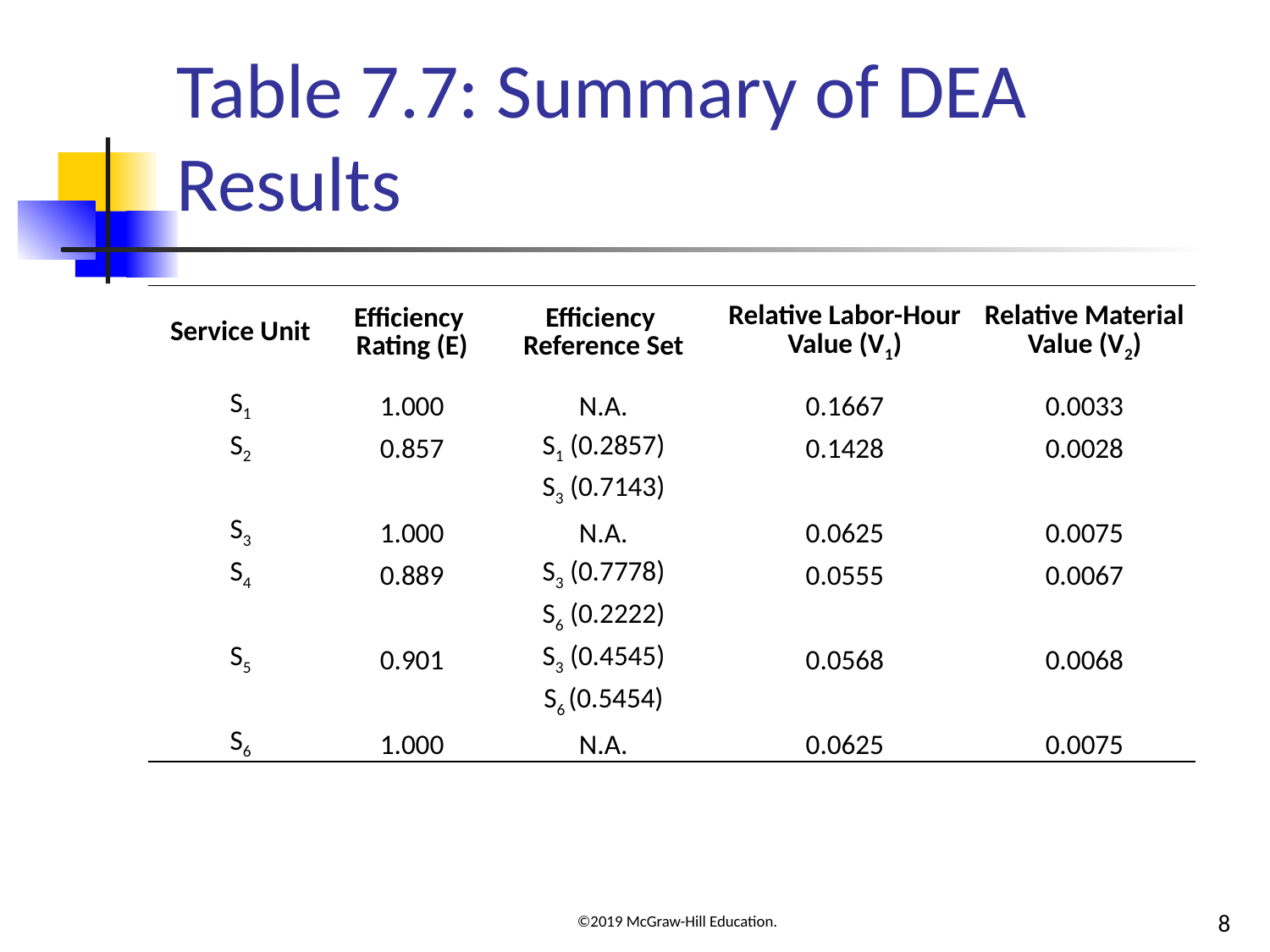

# Table 7.7: Summary of DEA Results
| Service Unit | Efficiency Rating (E) | Efficiency Reference Set | Relative Labor-Hour Value (V1) | Relative Material Value (V2) |
| --- | --- | --- | --- | --- |
| S1 | 1.000 | N.A. | 0.1667 | 0.0033 |
| S2 | 0.857 | S1 (0.2857) | 0.1428 | 0.0028 |
| Blank | Blank | S3 (0.7143) | Blank | Blank |
| S3 | 1.000 | N.A. | 0.0625 | 0.0075 |
| S4 | 0.889 | S3 (0.7778) | 0.0555 | 0.0067 |
| Blank | Blank | S6 (0.2222) | Blank | Blank |
| S5 | 0.901 | S3 (0.4545) | 0.0568 | 0.0068 |
| Blank | Blank | S6 (0.5454) | Blank | Blank |
| S6 | 1.000 | N.A. | 0.0625 | 0.0075 |